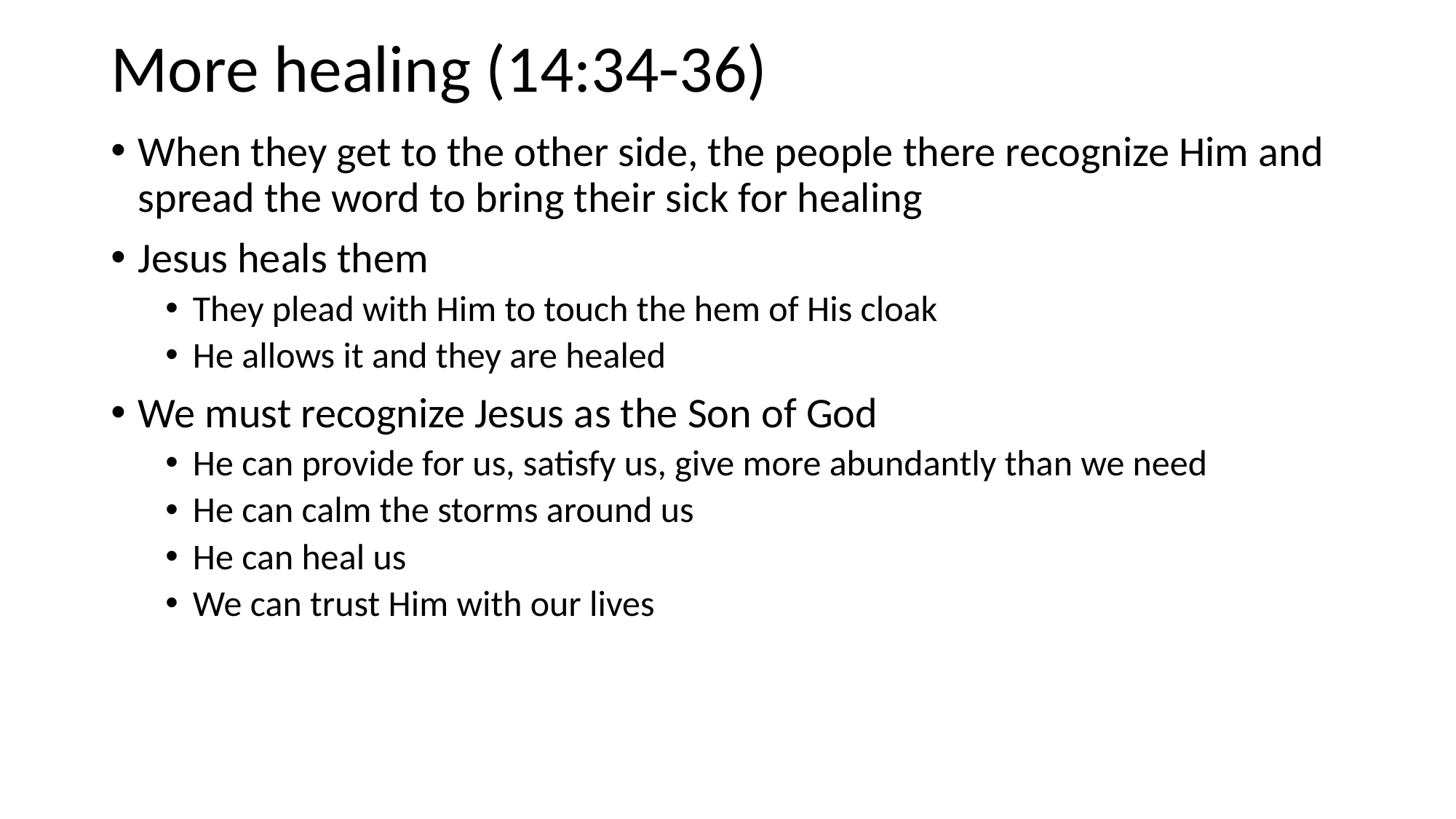

# More healing (14:34-36)
When they get to the other side, the people there recognize Him and spread the word to bring their sick for healing
Jesus heals them
They plead with Him to touch the hem of His cloak
He allows it and they are healed
We must recognize Jesus as the Son of God
He can provide for us, satisfy us, give more abundantly than we need
He can calm the storms around us
He can heal us
We can trust Him with our lives